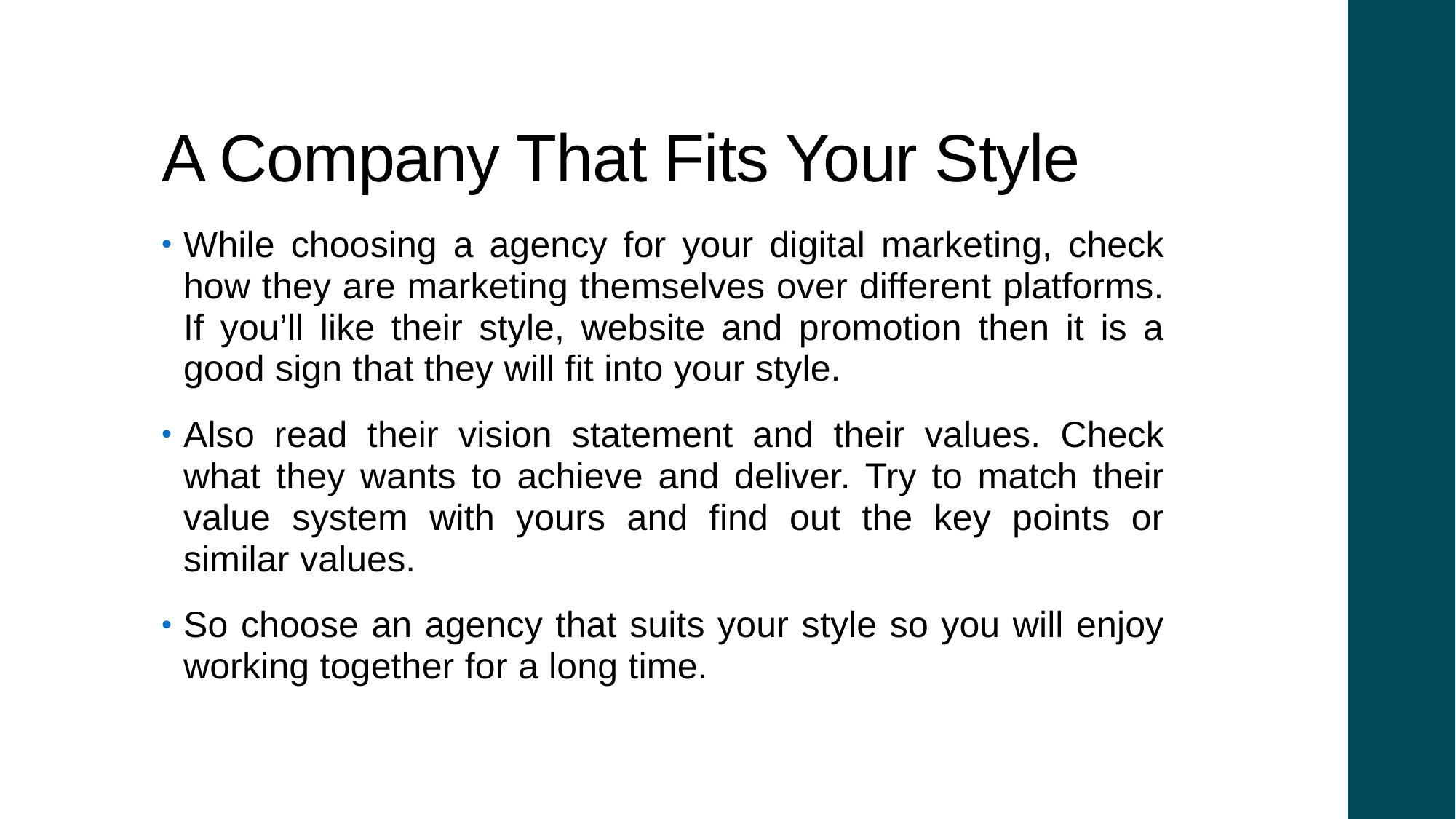

# A Company That Fits Your Style
While choosing a agency for your digital marketing, check how they are marketing themselves over different platforms. If you’ll like their style, website and promotion then it is a good sign that they will fit into your style.
Also read their vision statement and their values. Check what they wants to achieve and deliver. Try to match their value system with yours and find out the key points or similar values.
So choose an agency that suits your style so you will enjoy working together for a long time.